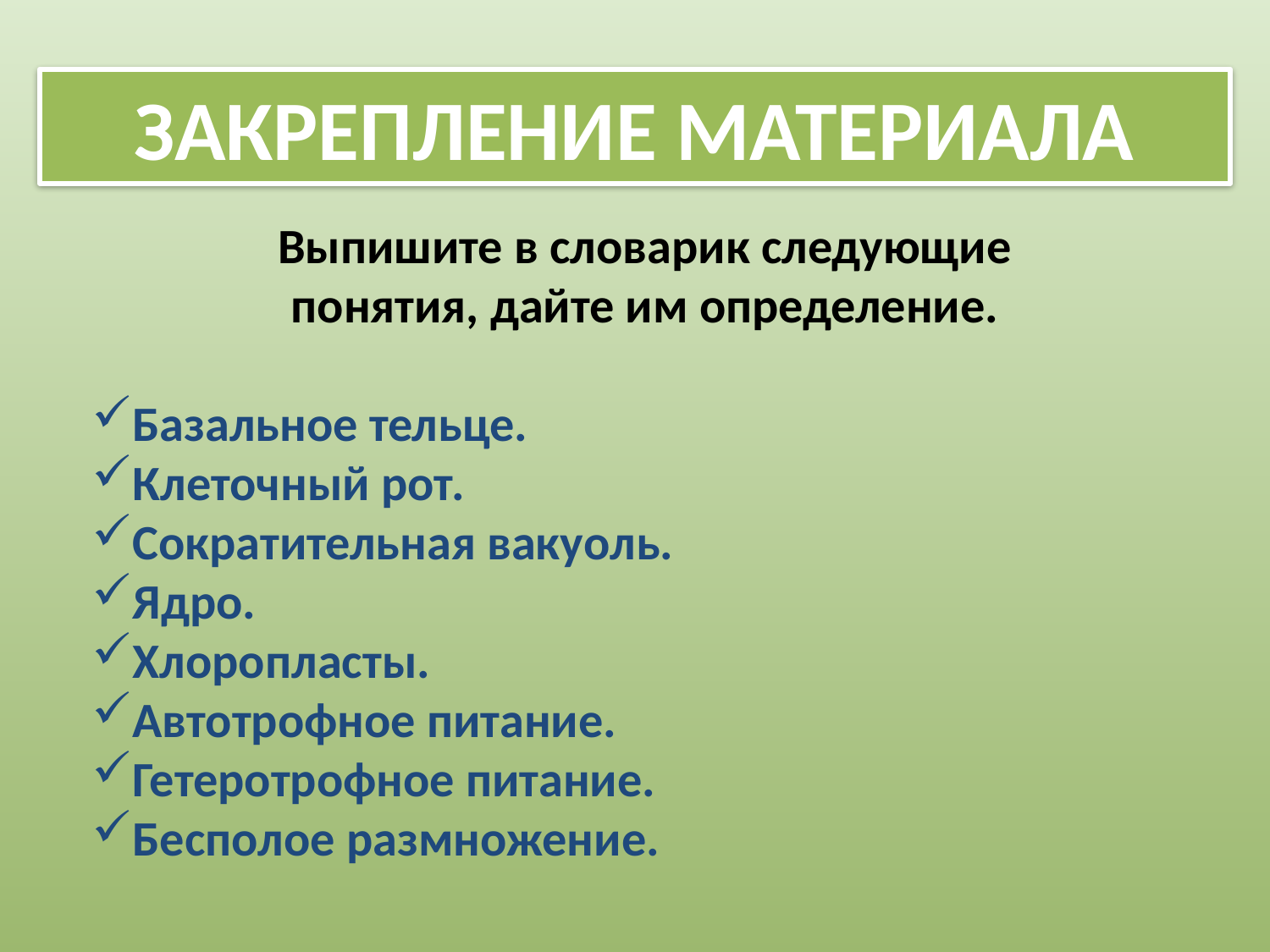

ЗАКРЕПЛЕНИЕ МАТЕРИАЛА
Выпишите в словарик следующие
понятия, дайте им определение.

Базальное тельце.
Клеточный рот.
Сократительная вакуоль.
Ядро.
Хлоропласты.
Автотрофное питание.
Гетеротрофное питание.
Бесполое размножение.